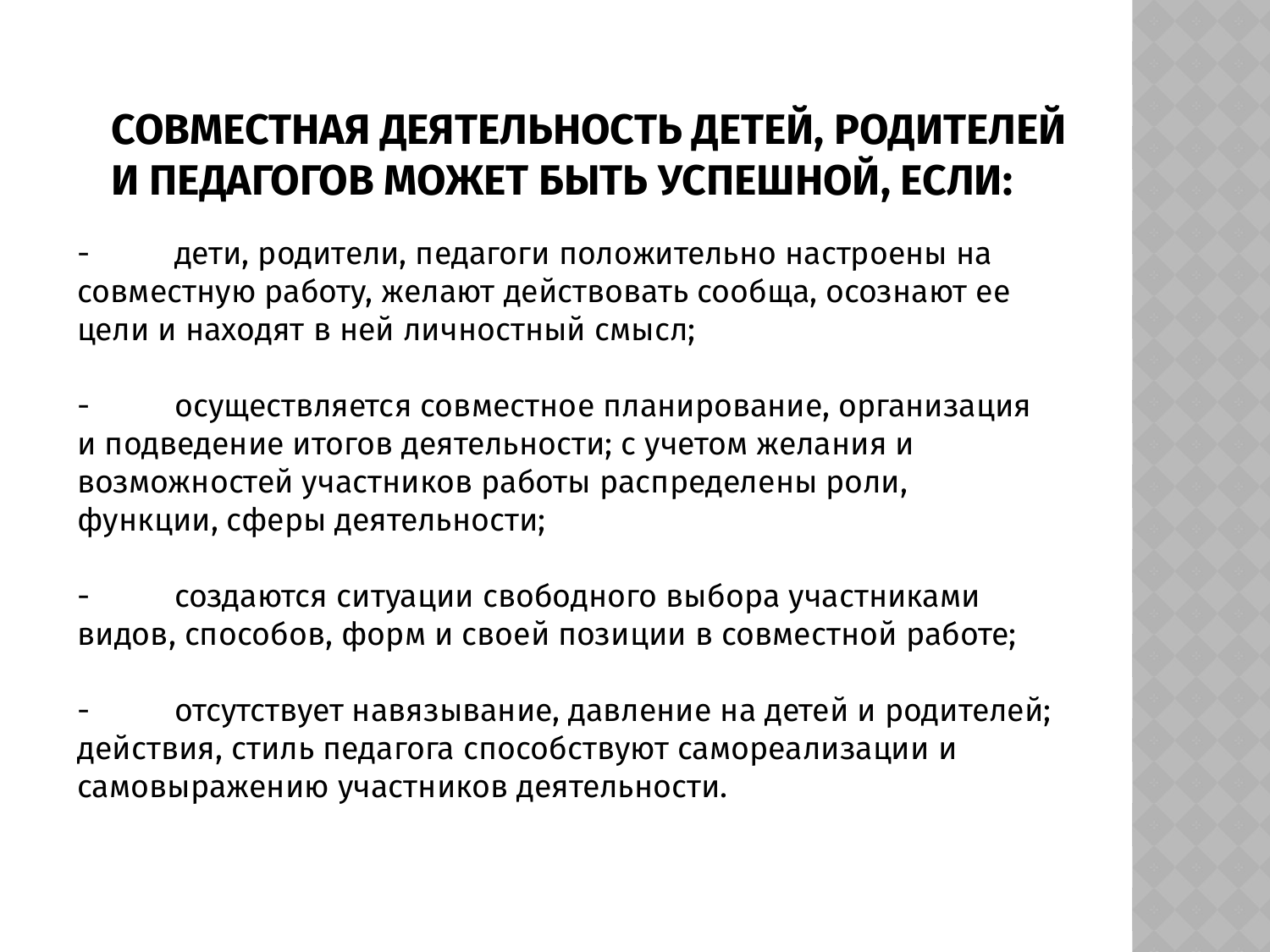

Совместная деятельность детей, родителей  и педагогов может быть успешной, если:
-          дети, родители, педагоги положительно настроены на совместную работу, желают действовать сообща, осознают ее цели и находят в ней личностный смысл;

-          осуществляется совместное планирование, организация и подведение итогов деятельности; с учетом желания и возможностей участников работы распределены роли, функции, сферы деятельности;

-          создаются ситуации свободного выбора участниками видов, способов, форм и своей позиции в совместной работе;

-          отсутствует навязывание, давление на детей и родителей; действия, стиль педагога способствуют самореализации и самовыражению участников деятельности.